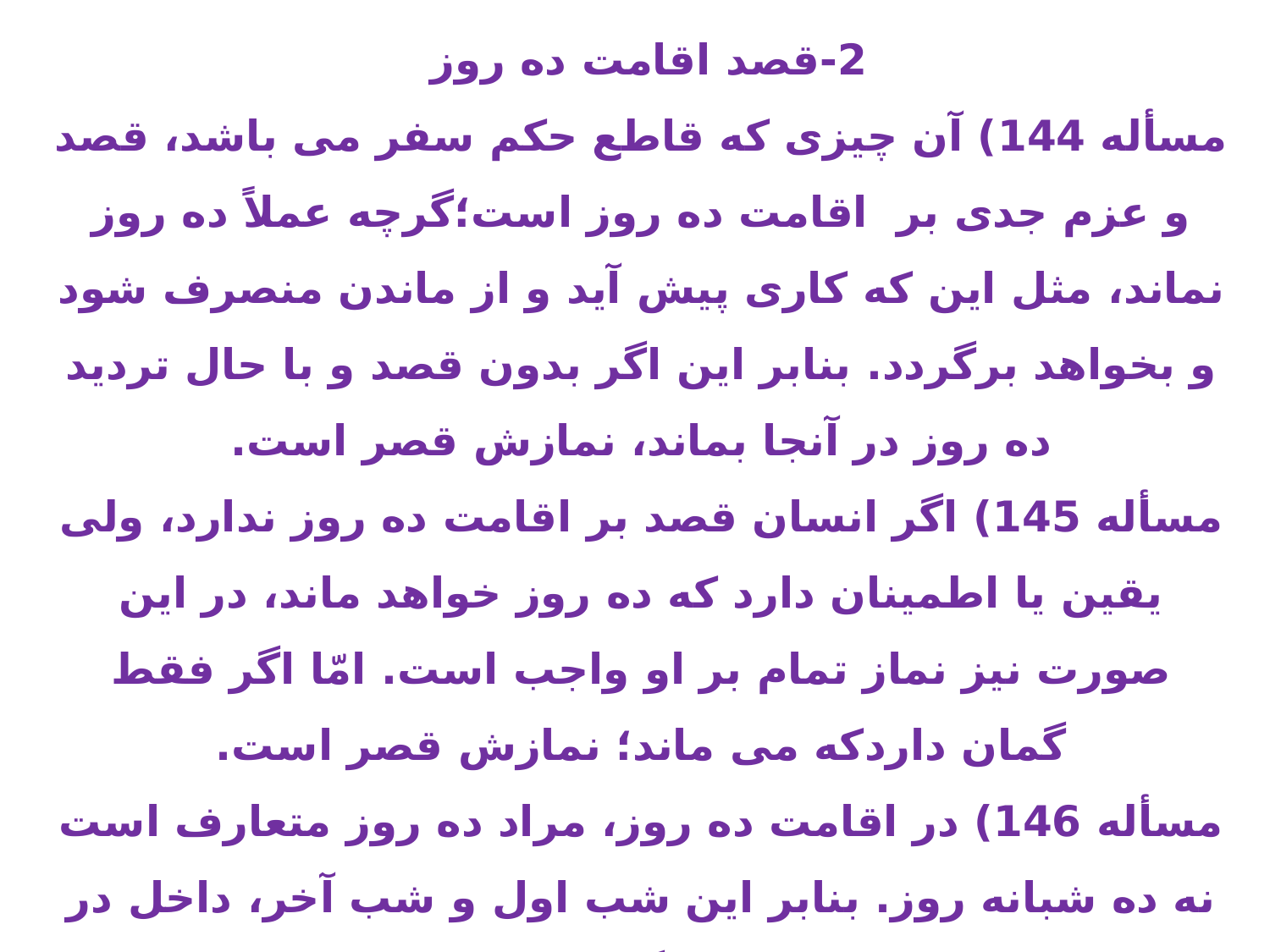

2-قصد اقامت ده روز
مسأله 144) آن چیزی که قاطع حکم سفر می‌ باشد، قصد و عزم جدی بر  اقامت ده روز است؛گرچه عملاً ده روز نماند، مثل این که کاری پیش ‌آید و از ماندن منصرف ‌شود و بخواهد برگردد. بنابر این اگر بدون قصد و با حال تردید ده روز در آنجا بماند، نمازش قصر است.
مسأله 145) اگر انسان قصد بر اقامت ده روز ندارد، ولی یقین یا اطمینان دارد که ده روز خواهد ماند، در این صورت نیز نماز تمام بر او واجب است. امّا اگر فقط گمان داردکه می ماند؛ نمازش قصر است.
مسأله 146) در اقامت ده روز، مراد ده روز متعارف است نه ده شبانه روز. بنابر این شب اول و شب آخر، داخل در حساب ده روز نیست، پس اگر اول صبح وارد شده و قصد کرد که ده روز بماند، و پس از پایان روز دهم خارج شود، نمازش تمام است.